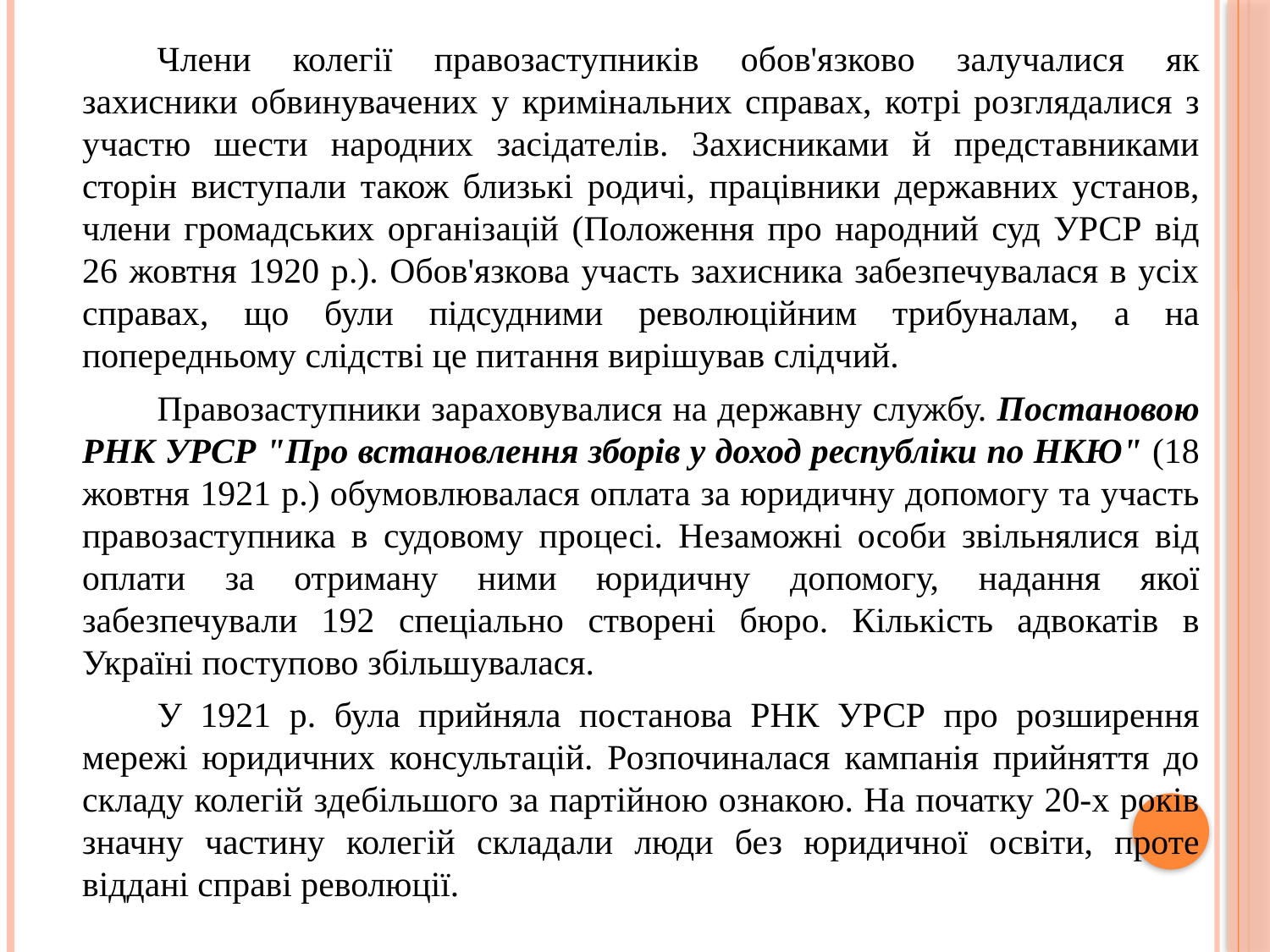

Члени колегії правозаступників обов'язково залучалися як захисники обвинувачених у кримінальних справах, котрі розглядалися з участю шести народних засідателів. Захисниками й представниками сторін виступали також близькі родичі, працівники державних установ, члени громадських організацій (Положення про народний суд УРСР від 26 жовтня 1920 р.). Обов'язкова участь захисника забезпечувалася в усіх справах, що були підсудними революційним трибуналам, а на попередньому слідстві це питання вирішував слідчий.
Правозаступники зараховувалися на державну службу. Постановою РНК УРСР "Про встановлення зборів у доход республіки по НКЮ" (18 жовтня 1921 р.) обумовлювалася оплата за юридичну допомогу та участь правозаступника в судовому процесі. Незаможні особи звільнялися від оплати за отриману ними юридичну допомогу, надання якої забезпечували 192 спеціально створені бюро. Кількість адвокатів в Україні поступово збільшувалася.
У 1921 р. була прийняла постанова РНК УРСР про розширення мережі юридичних консультацій. Розпочиналася кампанія прийняття до складу колегій здебільшого за партійною ознакою. На початку 20-х років значну частину колегій складали люди без юридичної освіти, проте віддані справі революції.